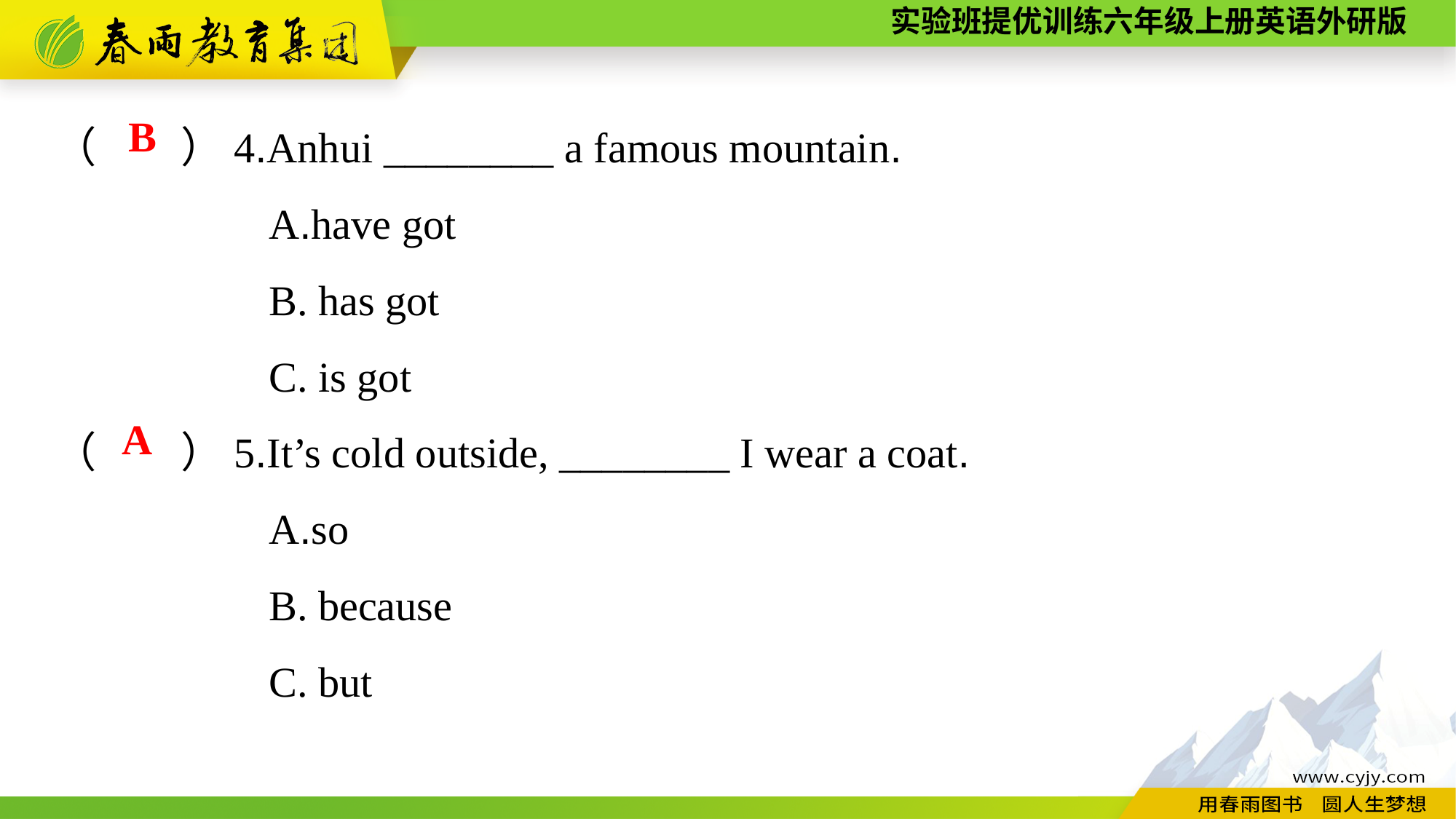

（　　）4.Anhui ________ a famous mountain.
A.have got
B. has got
C. is got
（　　）5.It’s cold outside, ________ I wear a coat.
A.so
B. because
C. but
B
A